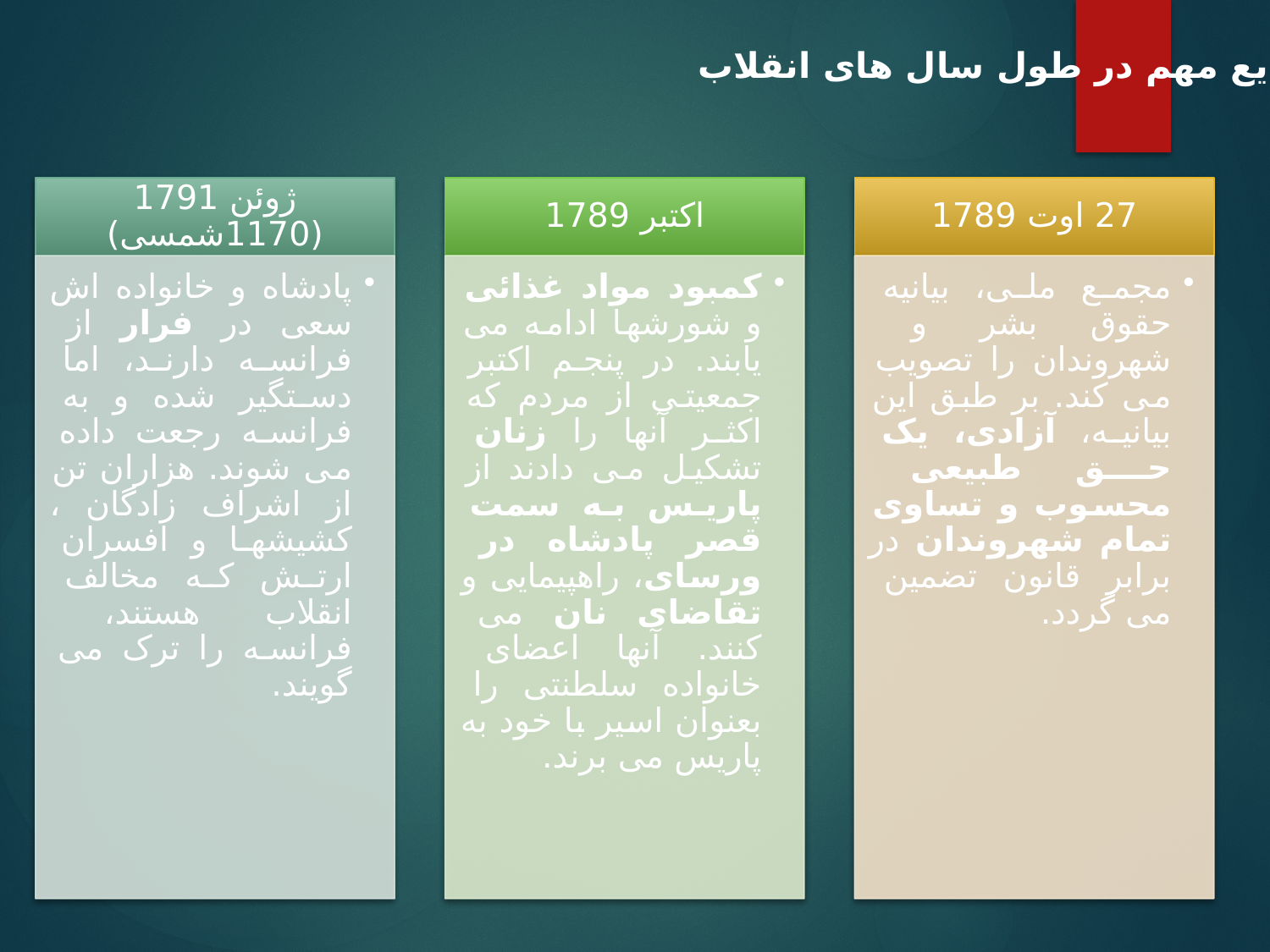

وقایع مهم در طول سال های انقلاب
27 اوت 1789
مجمع ملی، بیانیه حقوق بشر و شهروندان را تصویب می کند. بر طبق این بیانیه، آزادی، یک حق طبیعی محسوب و تساوی تمام شهروندان در برابر قانون تضمین می گردد.
اکتبر 1789
کمبود مواد غذائی و شورشها ادامه می یابند. در پنجم اکتبر جمعیتی از مردم که اکثر آنها را زنان تشکیل می دادند از پاریس به سمت قصر پادشاه در ورسای، راهپیمایی و تقاضای نان می کنند. آنها اعضای خانواده سلطنتی را بعنوان اسیر با خود به پاریس می برند.
ژوئن 1791 (1170شمسی)
پادشاه و خانواده اش سعی در فرار از فرانسه دارند، اما دستگیر شده و به فرانسه رجعت داده می شوند. هزاران تن از اشراف زادگان ، کشیشها و افسران ارتش که مخالف انقلاب هستند، فرانسه را ترک می گویند.